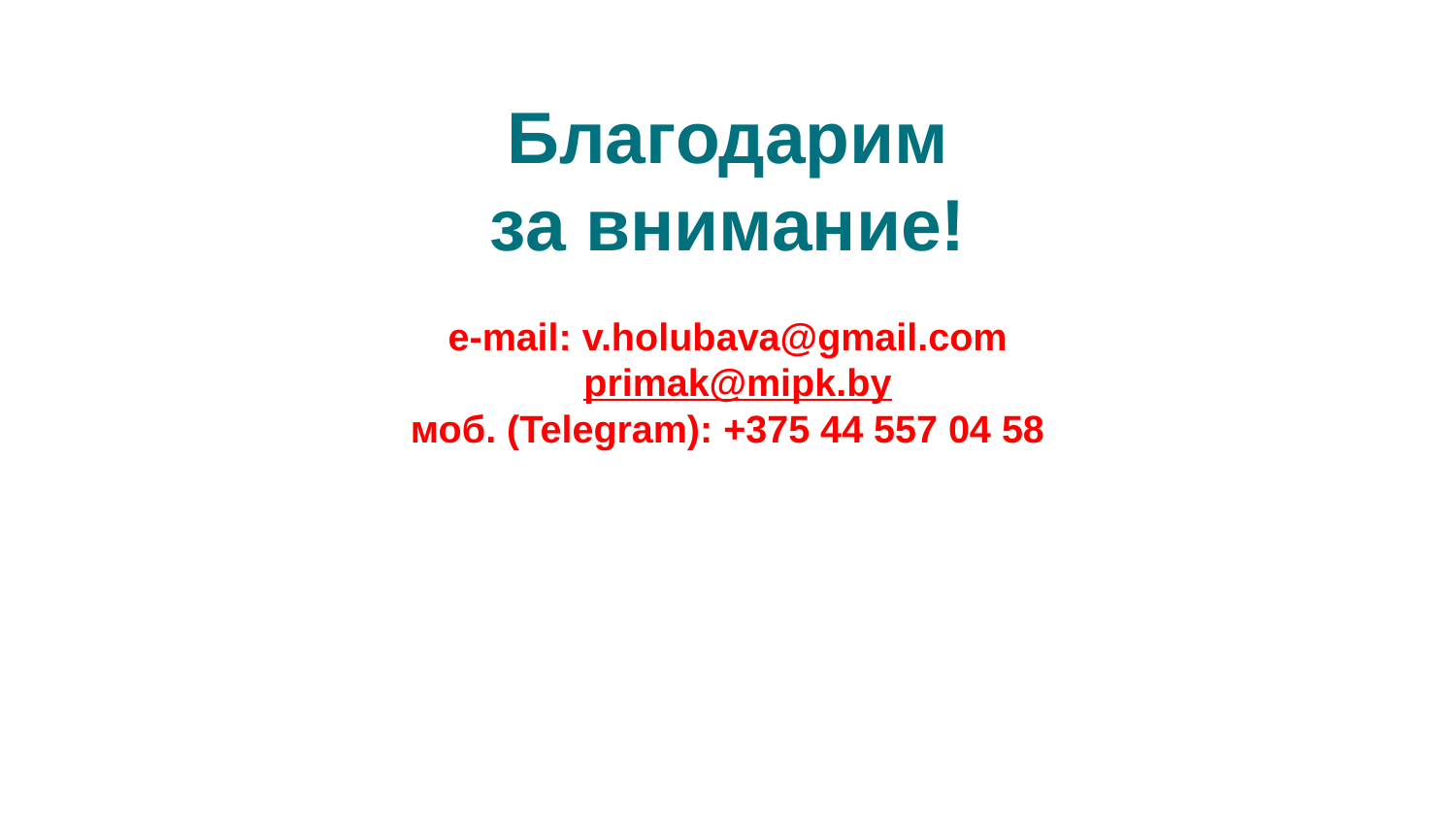

# Благодарим
за внимание!

e-mail: v.holubava@gmail.com
   primak@mipk.by
моб. (Telegram): +375 44 557 04 58